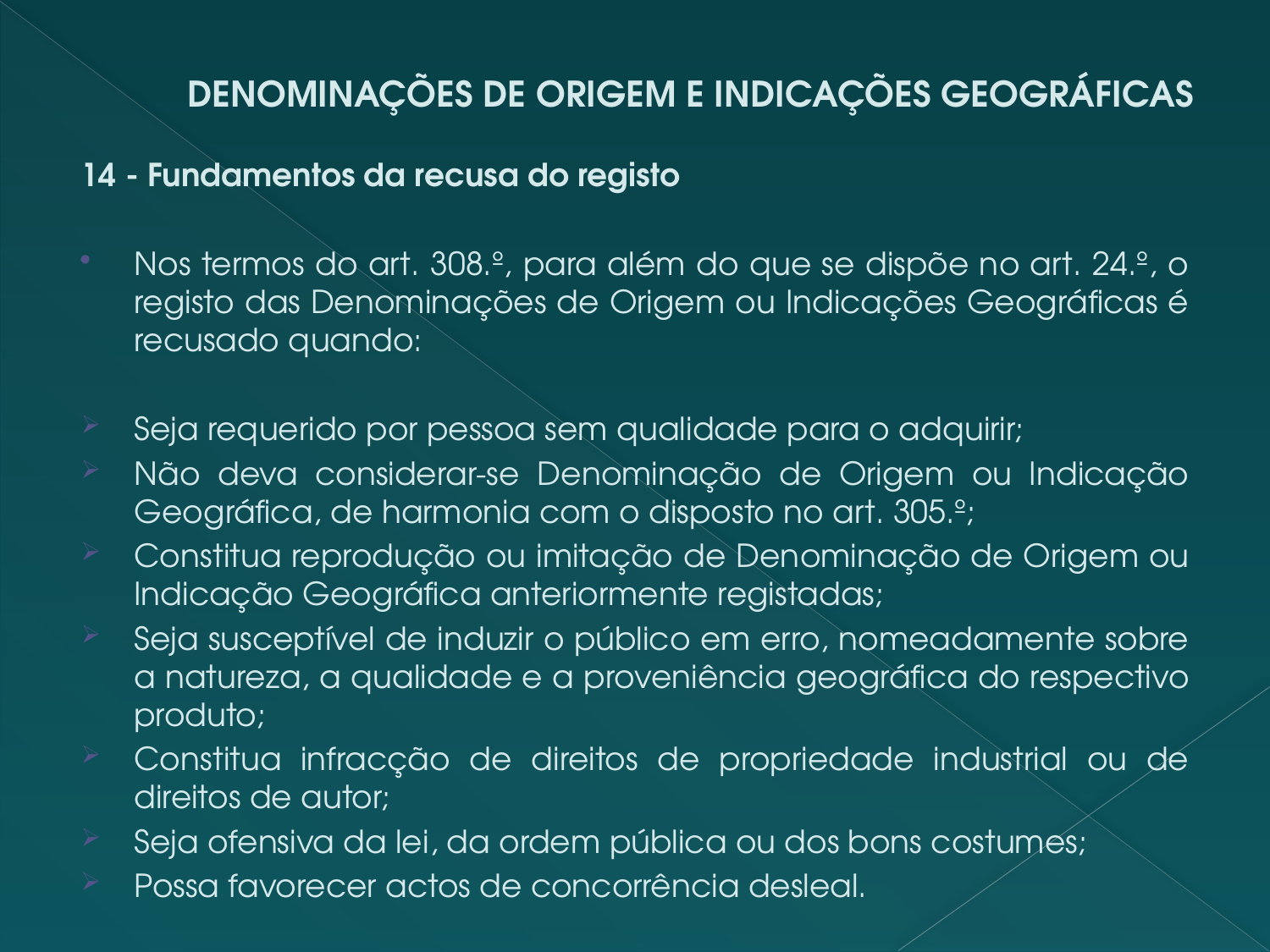

# DENOMINAÇÕES DE ORIGEM E INDICAÇÕES GEOGRÁFICAS
14 - Fundamentos da recusa do registo

Nos termos do art. 308.º, para além do que se dispõe no art. 24.º, o registo das Denominações de Origem ou Indicações Geográficas é recusado quando:

Seja requerido por pessoa sem qualidade para o adquirir;
Não deva considerar-se Denominação de Origem ou Indicação Geográfica, de harmonia com o disposto no art. 305.º;
Constitua reprodução ou imitação de Denominação de Origem ou Indicação Geográfica anteriormente registadas;
Seja susceptível de induzir o público em erro, nomeadamente sobre a natureza, a qualidade e a proveniência geográfica do respectivo produto;
Constitua infracção de direitos de propriedade industrial ou de direitos de autor;
Seja ofensiva da lei, da ordem pública ou dos bons costumes;
Possa favorecer actos de concorrência desleal.